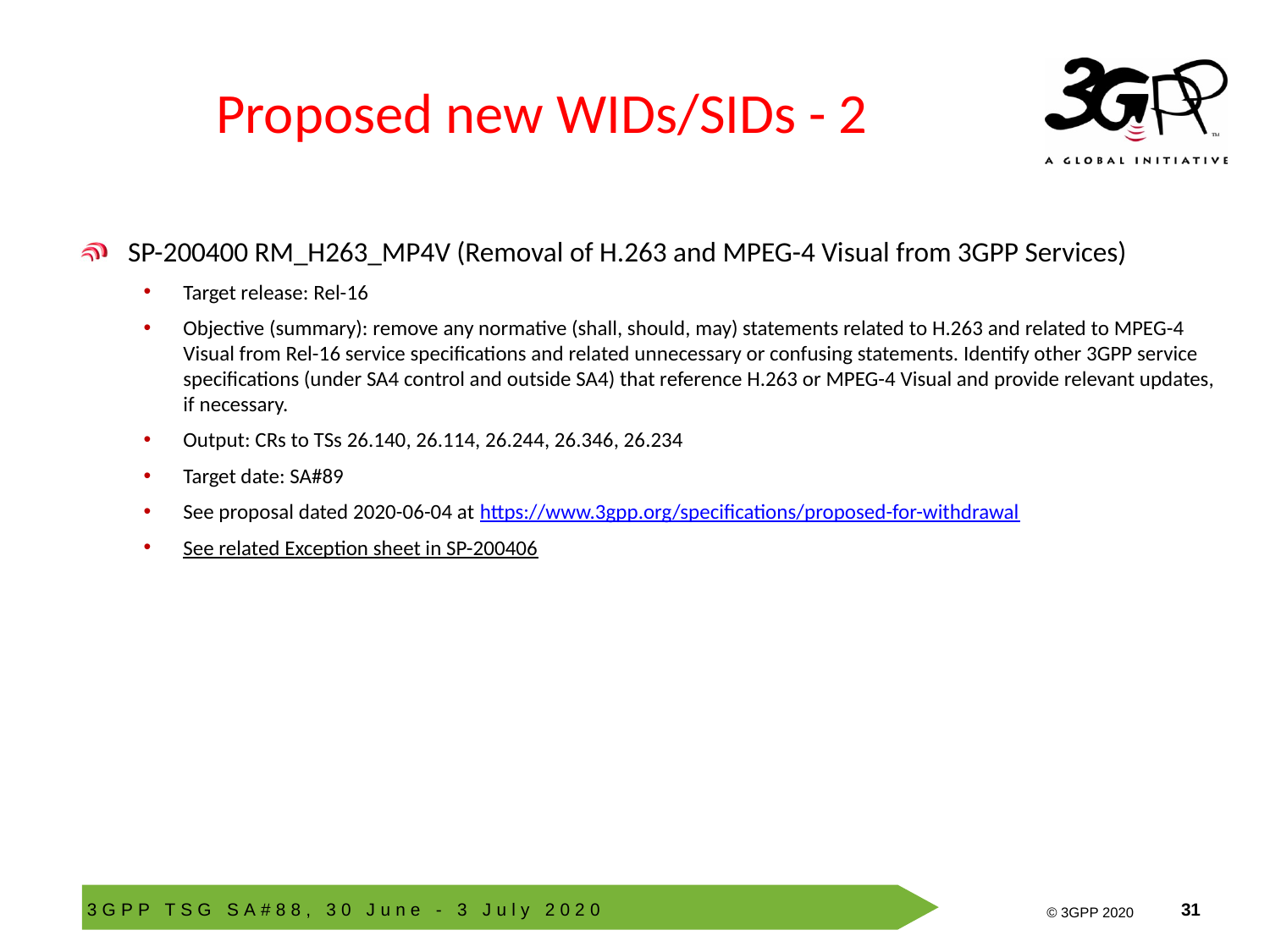

# Proposed new WIDs/SIDs - 2

SP-200400 RM_H263_MP4V (Removal of H.263 and MPEG-4 Visual from 3GPP Services)
Target release: Rel-16
Objective (summary): remove any normative (shall, should, may) statements related to H.263 and related to MPEG-4 Visual from Rel-16 service specifications and related unnecessary or confusing statements. Identify other 3GPP service specifications (under SA4 control and outside SA4) that reference H.263 or MPEG-4 Visual and provide relevant updates, if necessary.
Output: CRs to TSs 26.140, 26.114, 26.244, 26.346, 26.234
Target date: SA#89
See proposal dated 2020-06-04 at https://www.3gpp.org/specifications/proposed-for-withdrawal
See related Exception sheet in SP-200406